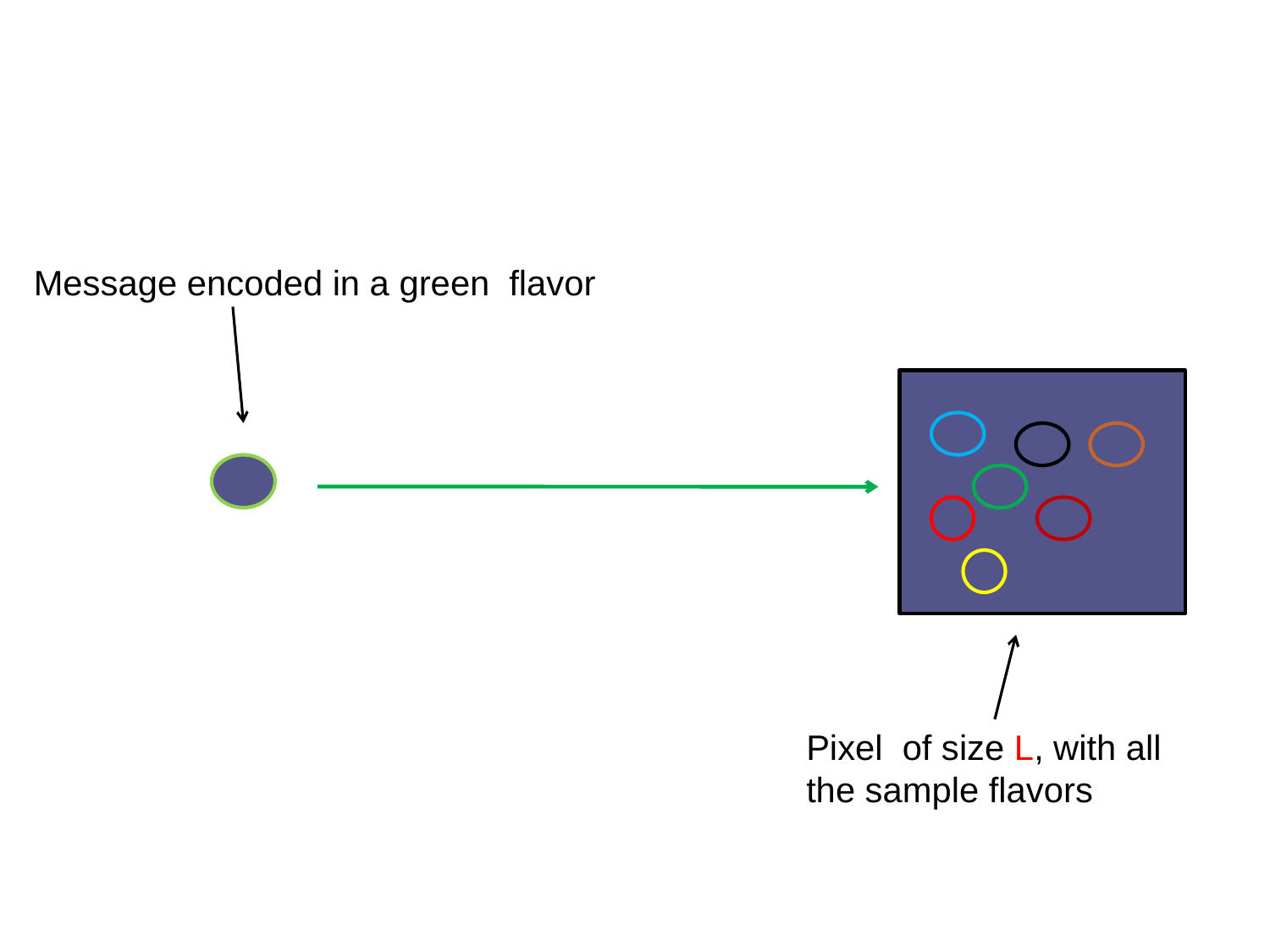

Message encoded in a green  flavor

Pixel  of size L, with all the sample flavors